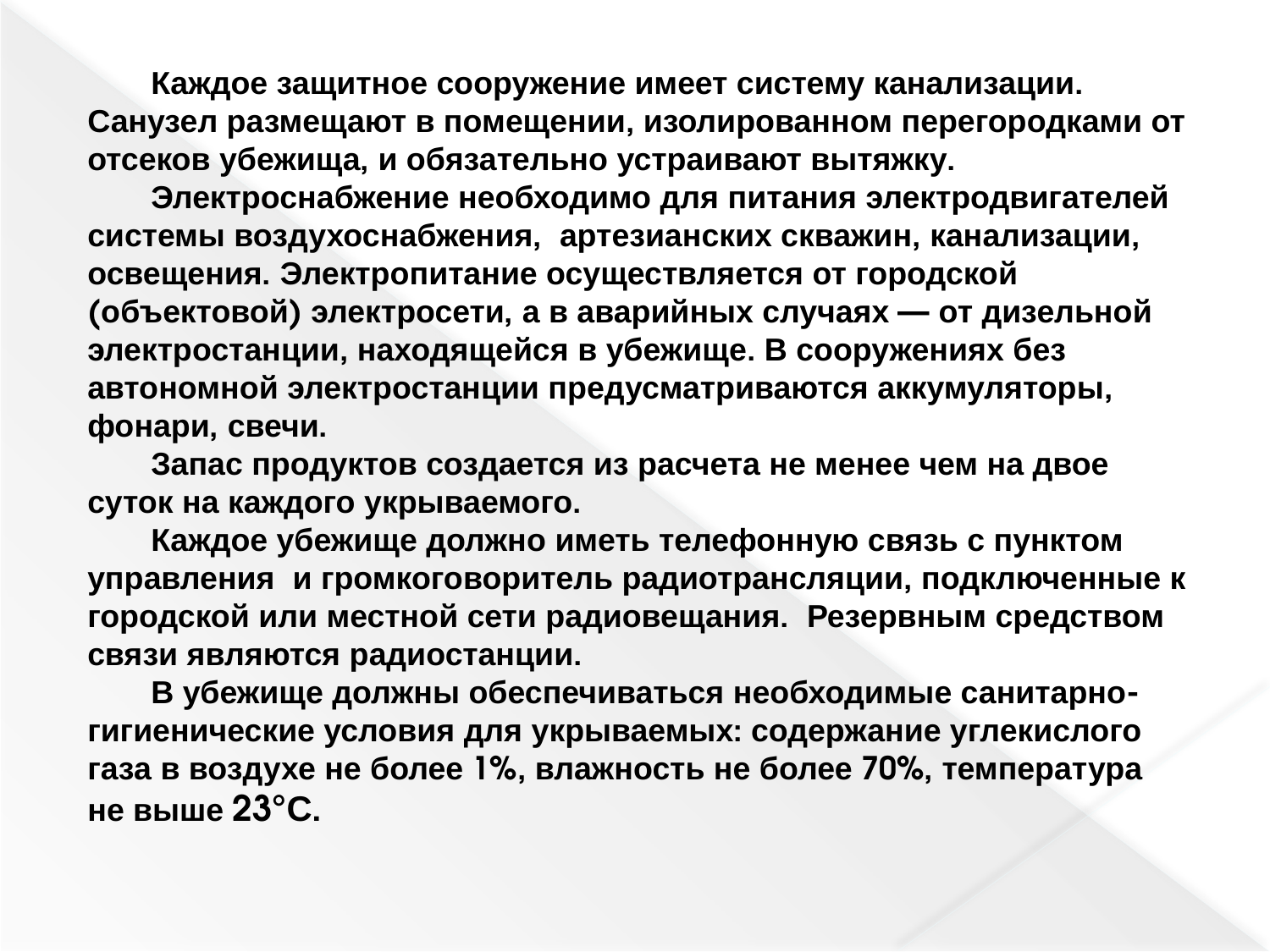

Каждое защитное сооружение имеет систему канализации. Санузел размещают в помещении, изолированном перегородками от отсеков убежища, и обязательно устраивают вытяжку.
Электроснабжение необходимо для питания электродвигателей системы воздухоснабжения,  артезианских скважин, канализации, освещения. Электропитание осуществляется от городской (объектовой) электросети, а в аварийных случаях — от дизельной электростанции, находящейся в убежище. В сооружениях без автономной электростанции предусматриваются аккумуляторы, фонари, свечи.
Запас продуктов создается из расчета не менее чем на двое суток на каждого укрываемого.
Каждое убежище должно иметь телефонную связь с пунктом управления  и громкоговоритель радиотрансляции, подключенные к городской или местной сети радиовещания.  Резервным средством связи являются радиостанции.
В убежище должны обеспечиваться необходимые санитарно-гигиенические условия для укрываемых: содержание углекислого газа в воздухе не более 1%, влажность не более 70%, температура не выше 23°С.